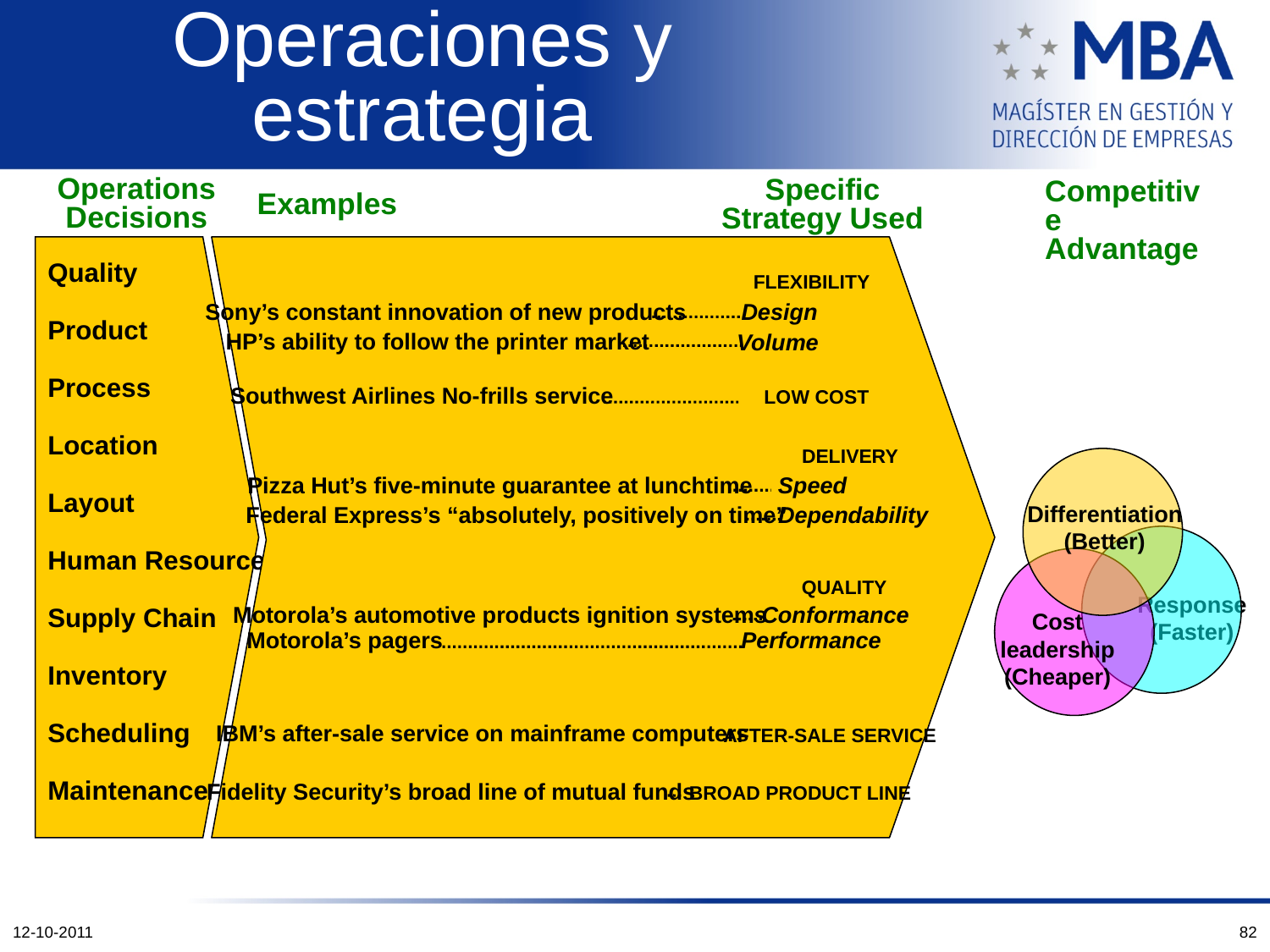

# Operaciones y estrategia
Operations Decisions
Specific Strategy Used
Competitive Advantage
Examples

Quality
Product
Process
Location
Layout
Human Resource
Supply Chain
Inventory
Scheduling
Maintenance

FLEXIBILITY
Sony’s constant innovation of new products
Design

HP’s ability to follow the printer market
Volume

Southwest Airlines No-frills service
LOW COST

DELIVERY

Pizza Hut’s five-minute guarantee at lunchtime
Speed

Differentiation
(Better)
Dependability
Federal Express’s “absolutely, positively on time”

QUALITY
Conformance
Motorola’s automotive products ignition systems
Cost leadership
(Cheaper)
Motorola’s pagers

Performance

IBM’s after-sale service on mainframe computers
AFTER-SALE SERVICE
Fidelity Security’s broad line of mutual funds
BROAD PRODUCT LINE

Response
(Faster)

12-10-2011
82